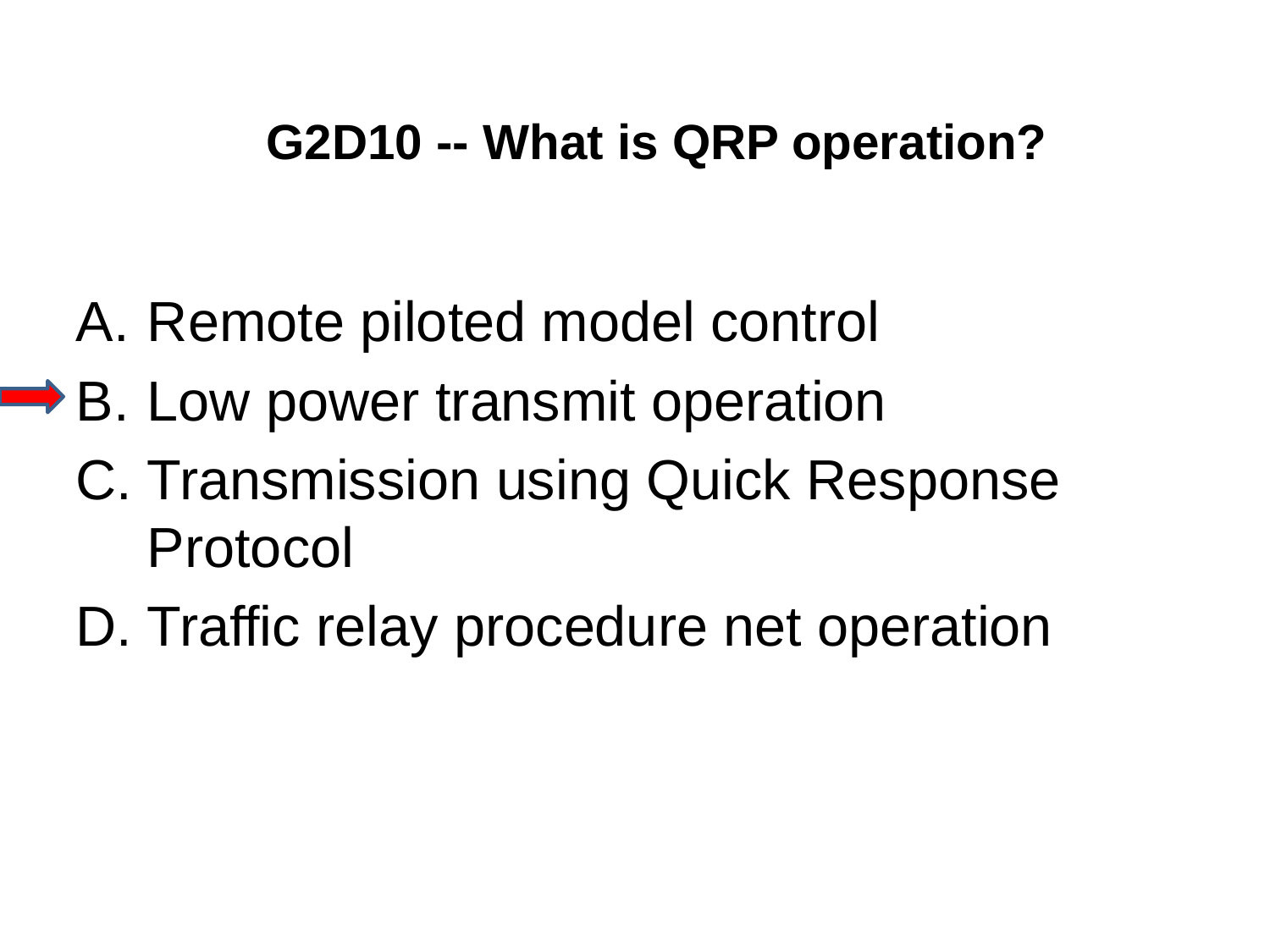

G2D10 -- What is QRP operation?
A.	Remote piloted model control
B.	Low power transmit operation
C.	Transmission using Quick Response Protocol
D.	Traffic relay procedure net operation